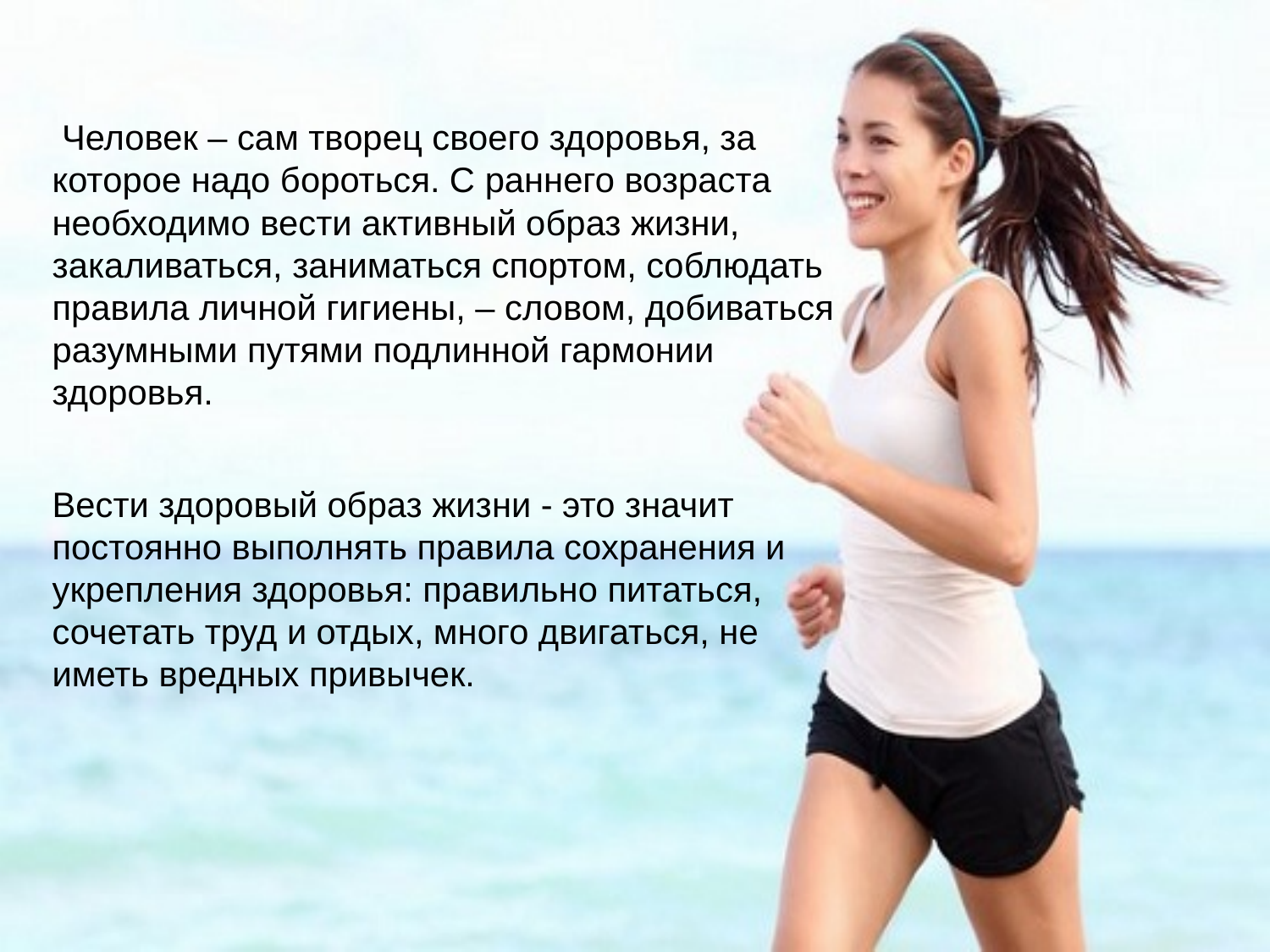

Человек – сам творец своего здоровья, за которое надо бороться. С раннего возраста необходимо вести активный образ жизни, закаливаться, заниматься спортом, соблюдать правила личной гигиены, – словом, добиваться разумными путями подлинной гармонии здоровья.
Вести здоровый образ жизни - это значит постоянно выполнять правила сохранения и укрепления здоровья: правильно питаться, сочетать труд и отдых, много двигаться, не иметь вредных привычек.